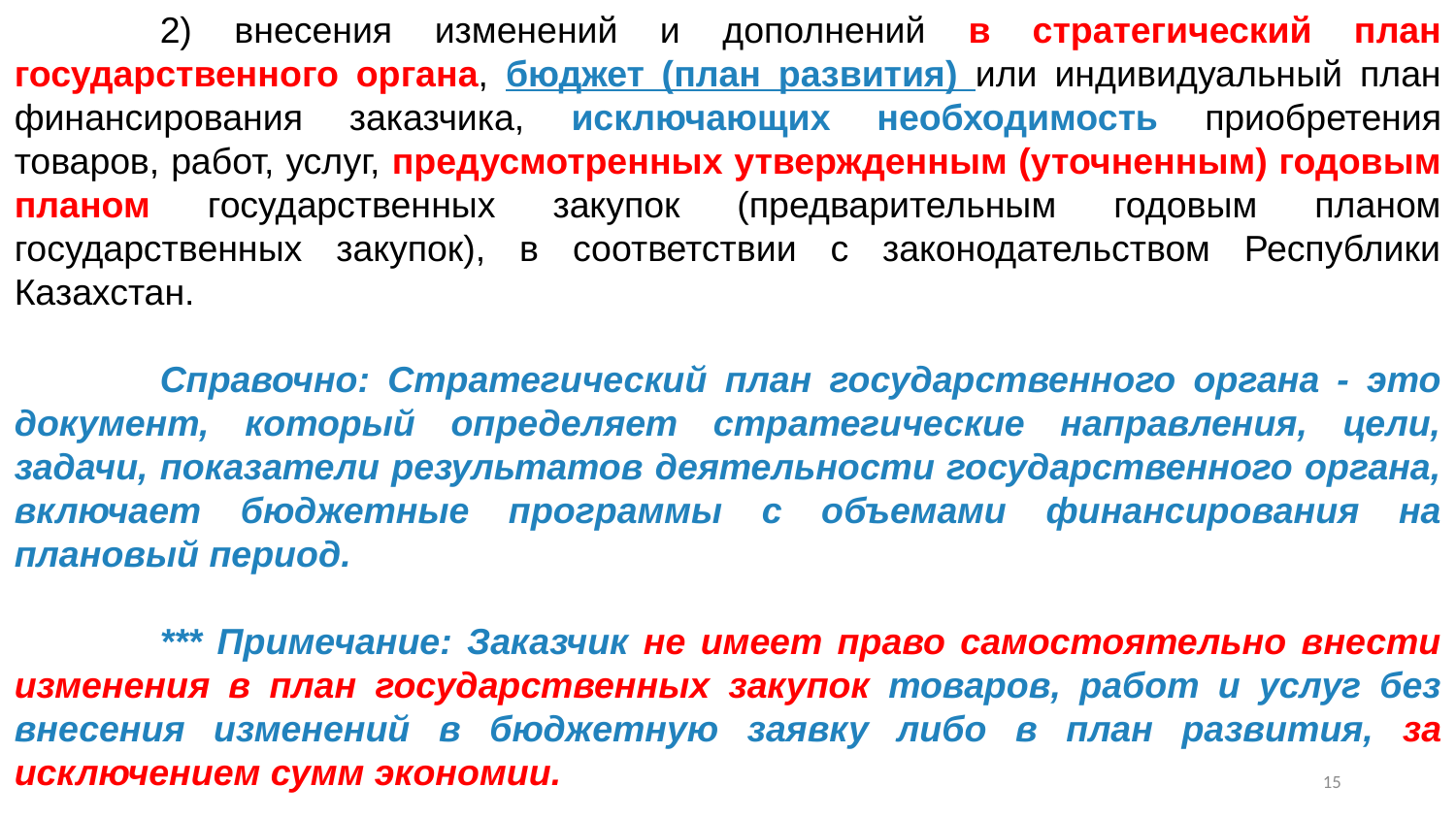

2) внесения изменений и дополнений в стратегический план государственного органа, бюджет (план развития) или индивидуальный план финансирования заказчика, исключающих необходимость приобретения товаров, работ, услуг, предусмотренных утвержденным (уточненным) годовым планом государственных закупок (предварительным годовым планом государственных закупок), в соответствии с законодательством Республики Казахстан.

	Справочно: Стратегический план государственного органа - это документ, который определяет стратегические направления, цели, задачи, показатели результатов деятельности государственного органа, включает бюджетные программы с объемами финансирования на плановый период.

	*** Примечание: Заказчик не имеет право самостоятельно внести изменения в план государственных закупок товаров, работ и услуг без внесения изменений в бюджетную заявку либо в план развития, за исключением сумм экономии.
15